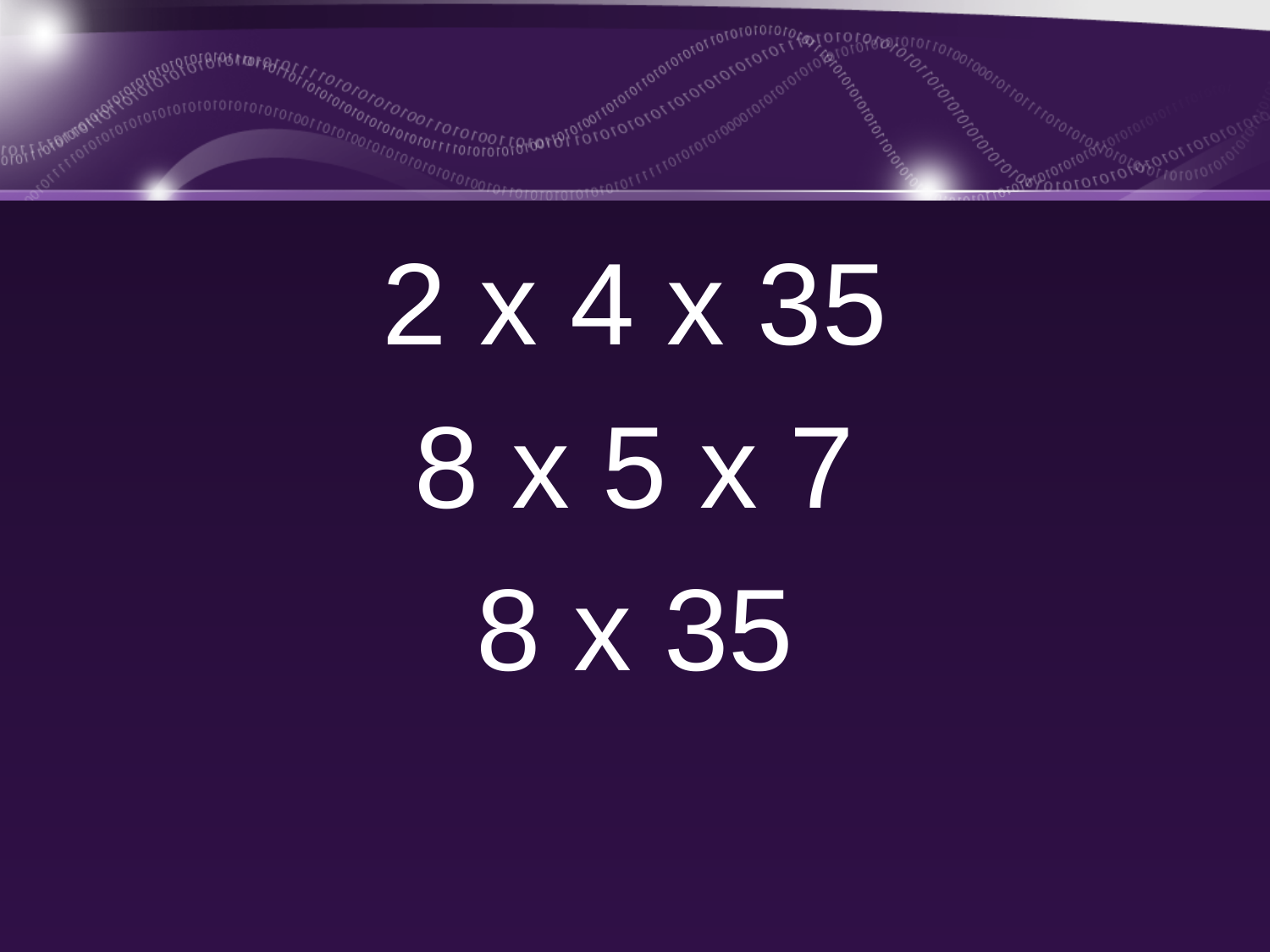

2 x 4 x 35
8 x 5 x 7
8 x 35